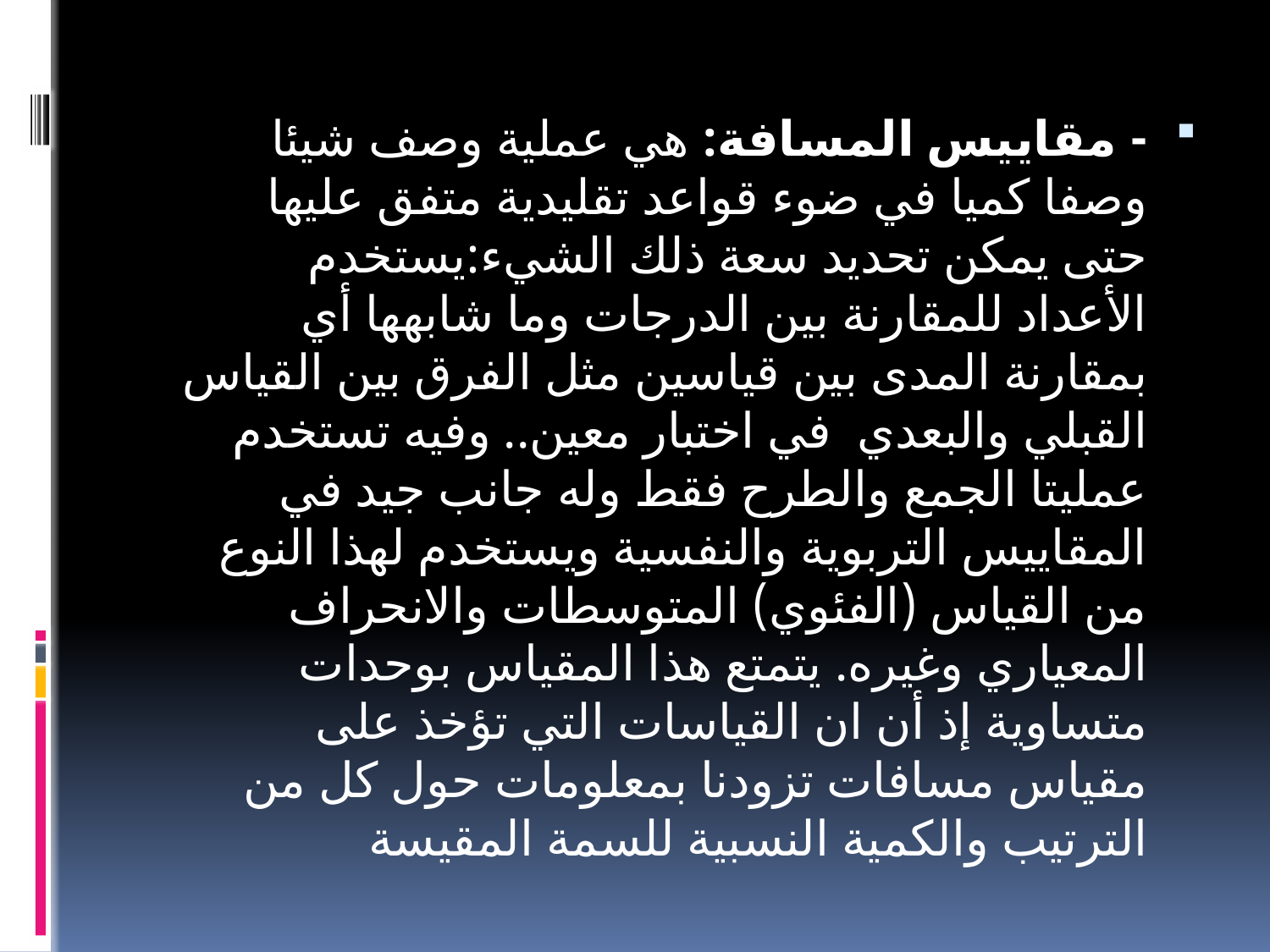

- مقاييس المسافة: هي عملية وصف شيئا وصفا كميا في ضوء قواعد تقليدية متفق عليها حتى يمكن تحديد سعة ذلك الشيء:يستخدم الأعداد للمقارنة بين الدرجات وما شابهها أي بمقارنة المدى بين قياسين مثل الفرق بين القياس القبلي والبعدي  في اختبار معين.. وفيه تستخدم عمليتا الجمع والطرح فقط وله جانب جيد في المقاييس التربوية والنفسية ويستخدم لهذا النوع من القياس (الفئوي) المتوسطات والانحراف المعياري وغيره. يتمتع هذا المقياس بوحدات متساوية إذ أن ان القياسات التي تؤخذ على مقياس مسافات تزودنا بمعلومات حول كل من الترتيب والكمية النسبية للسمة المقيسة